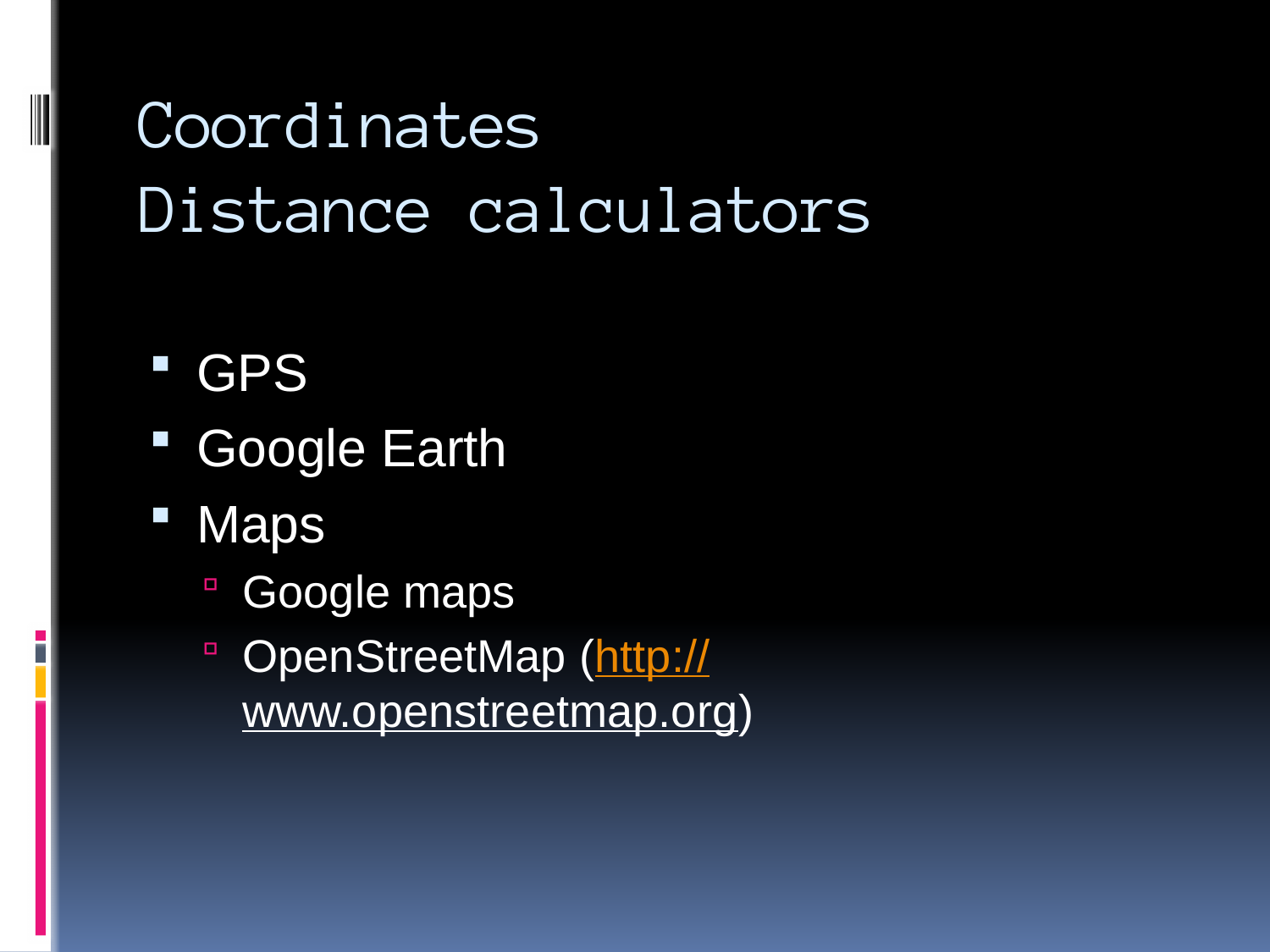

# Coordinates Distance calculators

GPS
Google Earth
Maps
Google maps
OpenStreetMap (http://www.openstreetmap.org)